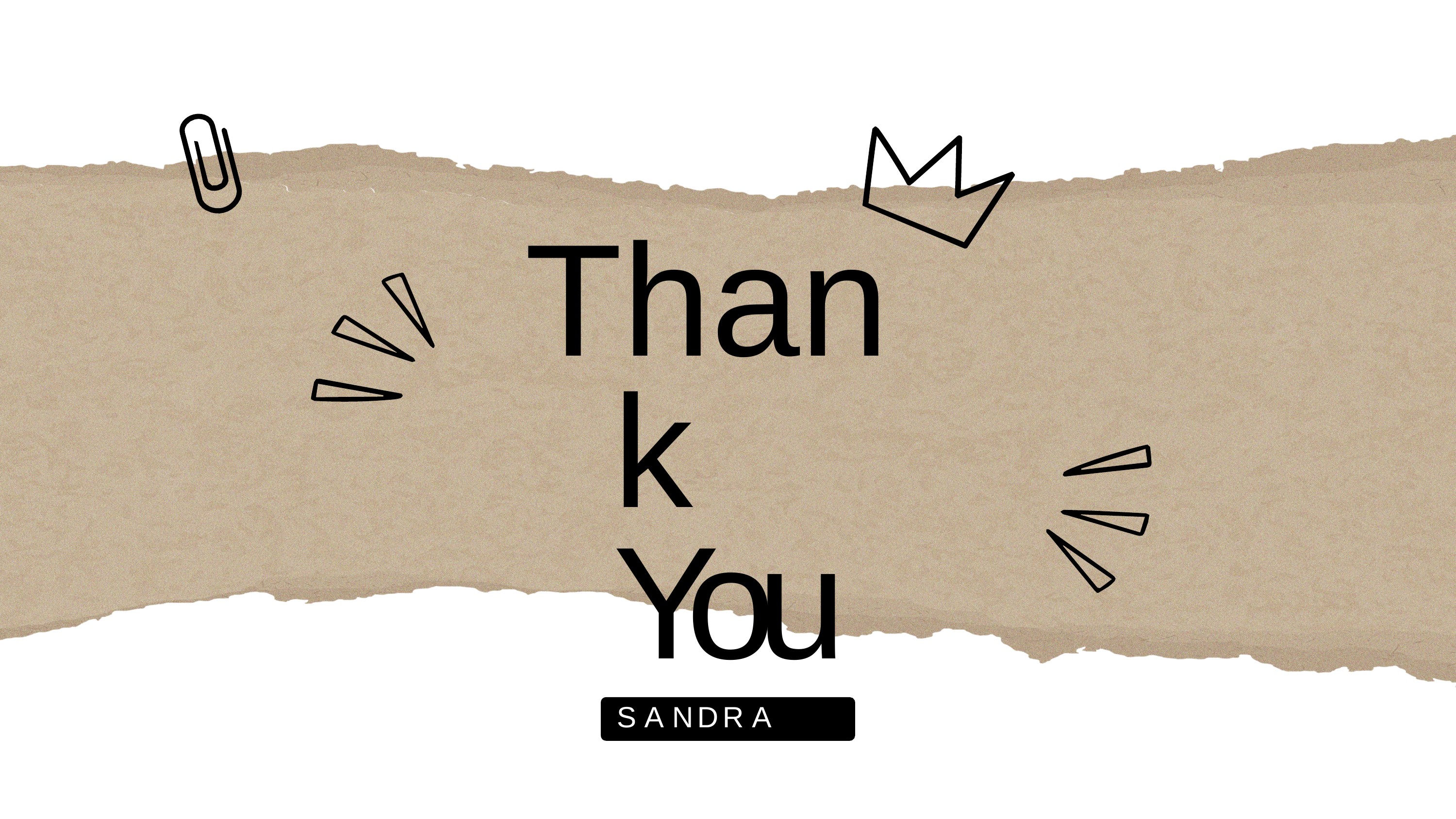

# Thank  You

S A N D R A	H A R O